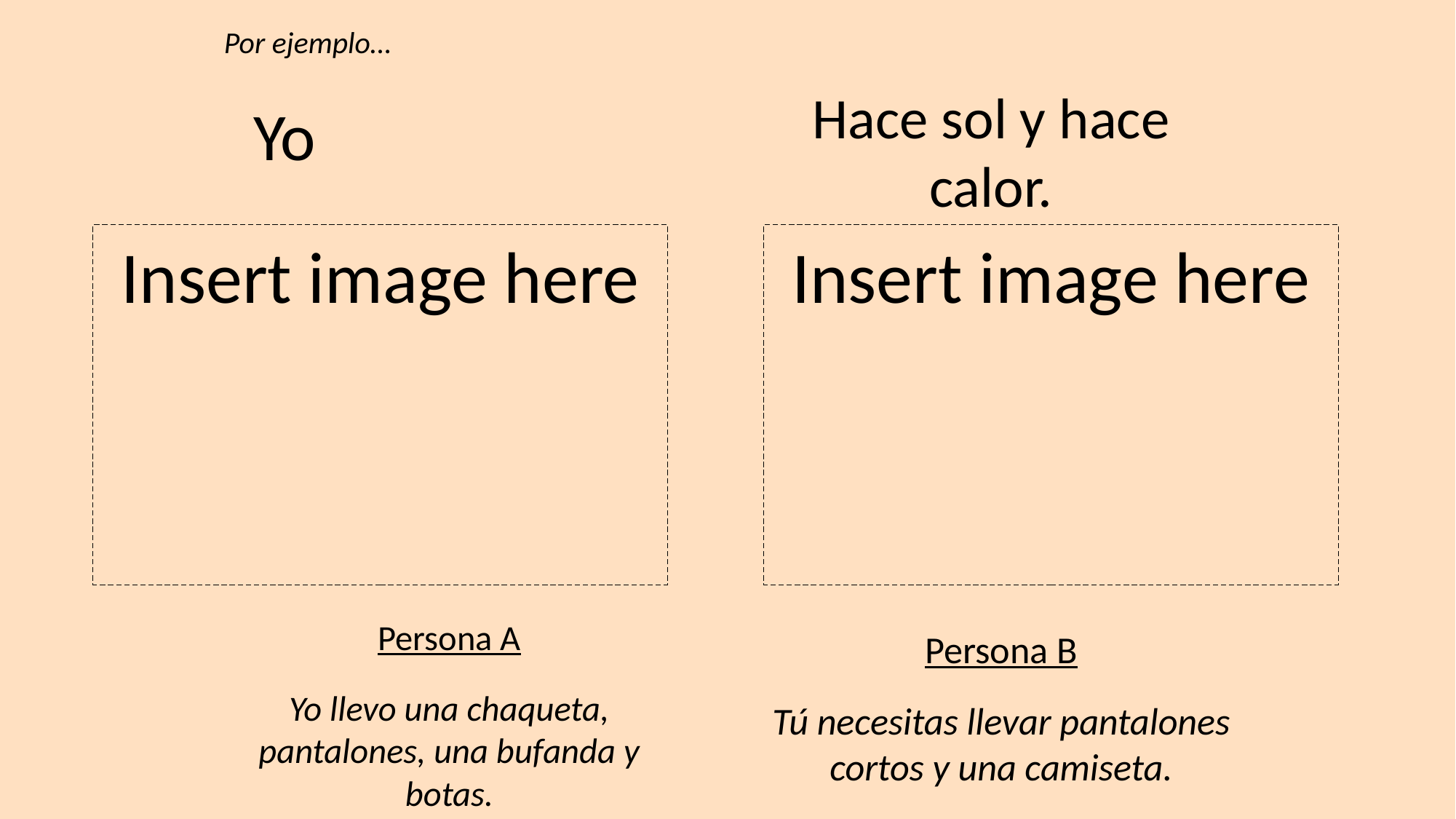

Por ejemplo…
# Yo
Hace sol y hace calor.
Insert image here

Insert image here

Persona B

Tú necesitas llevar pantalones cortos y una camiseta.
Persona A

Yo llevo una chaqueta, pantalones, una bufanda y botas.